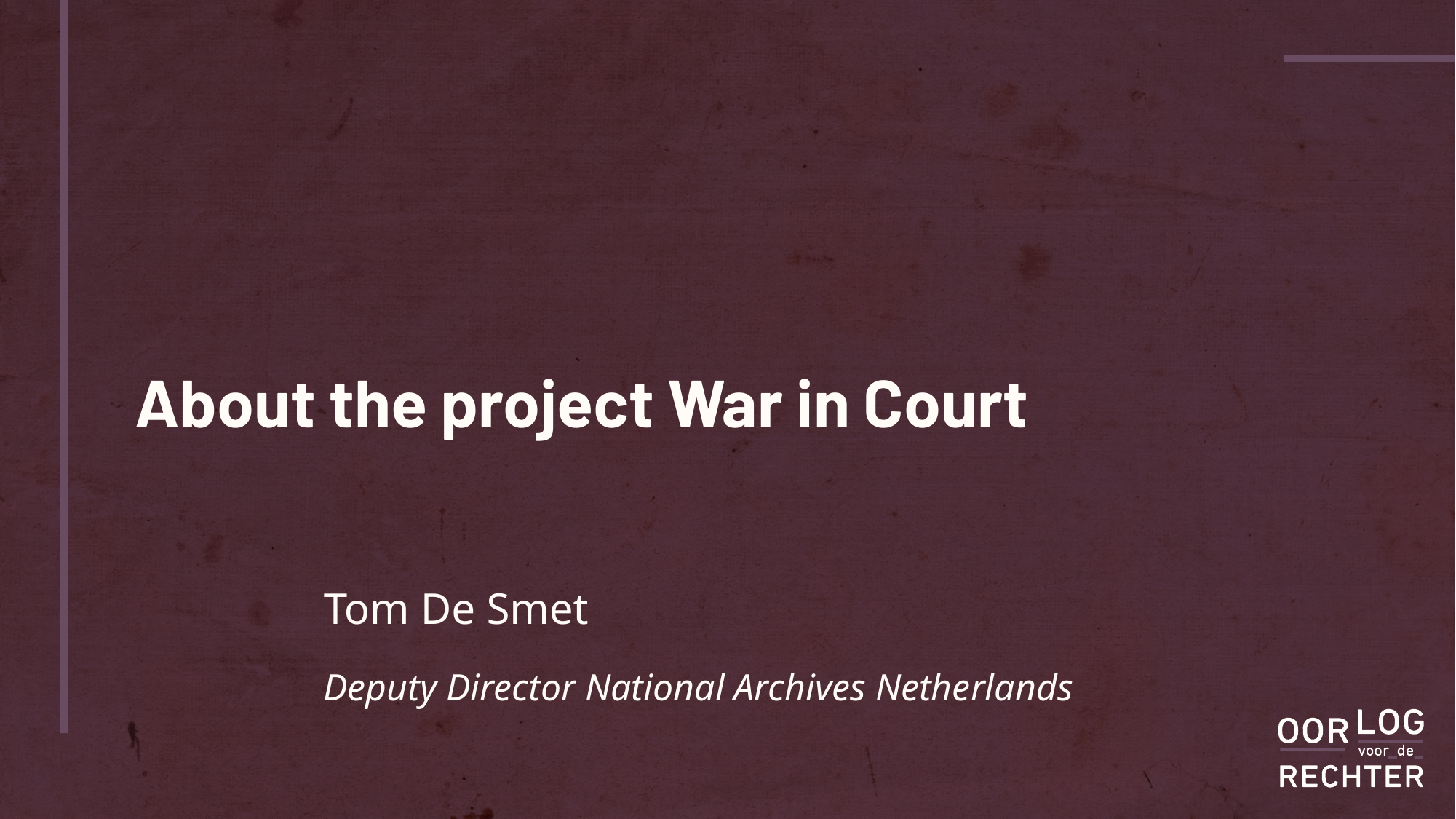

# About the project War in Court
Tom De Smet

Deputy Director National Archives Netherlands